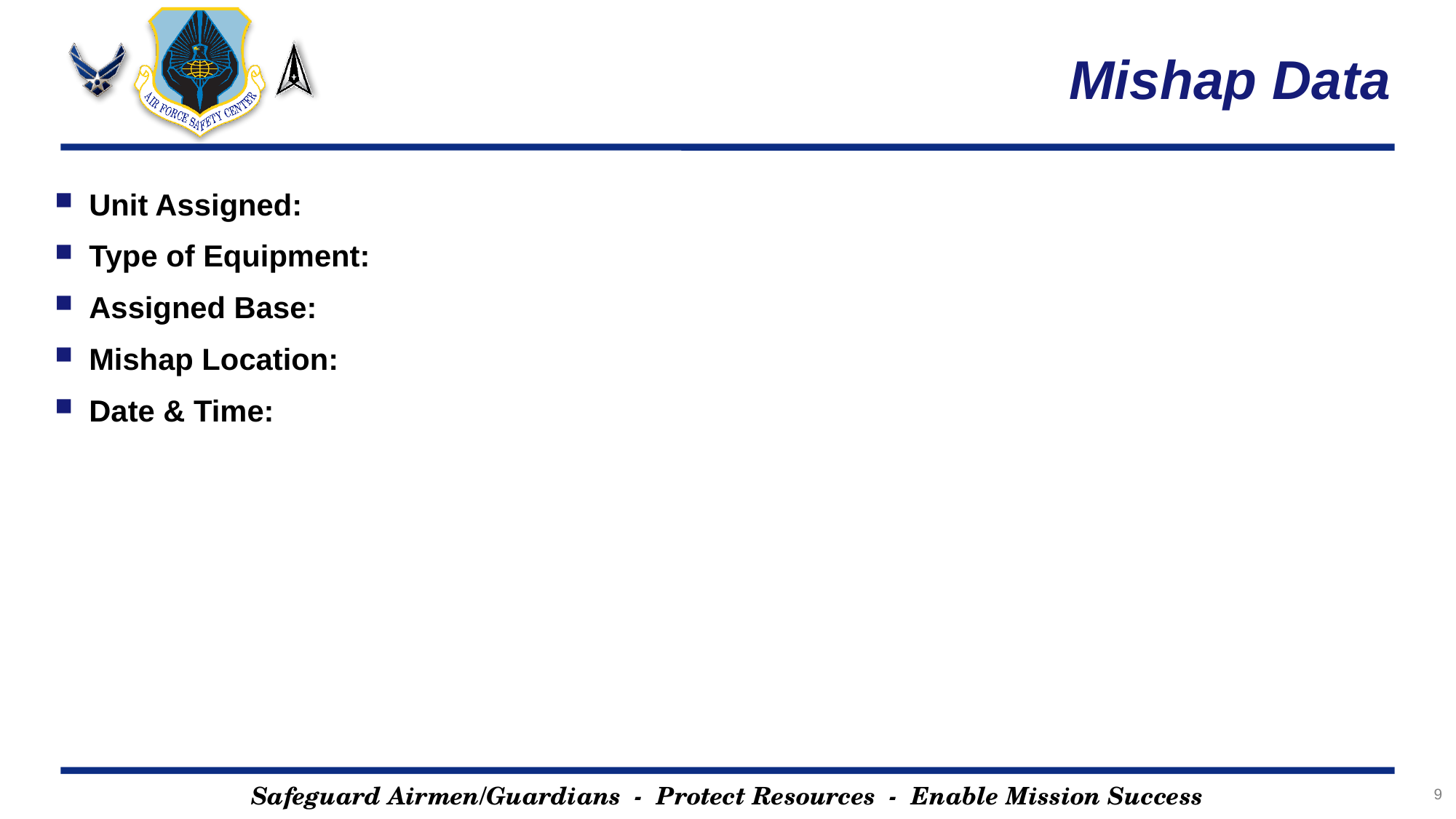

# Mishap Data
Unit Assigned:
Type of Equipment:
Assigned Base:
Mishap Location:
Date & Time:

9